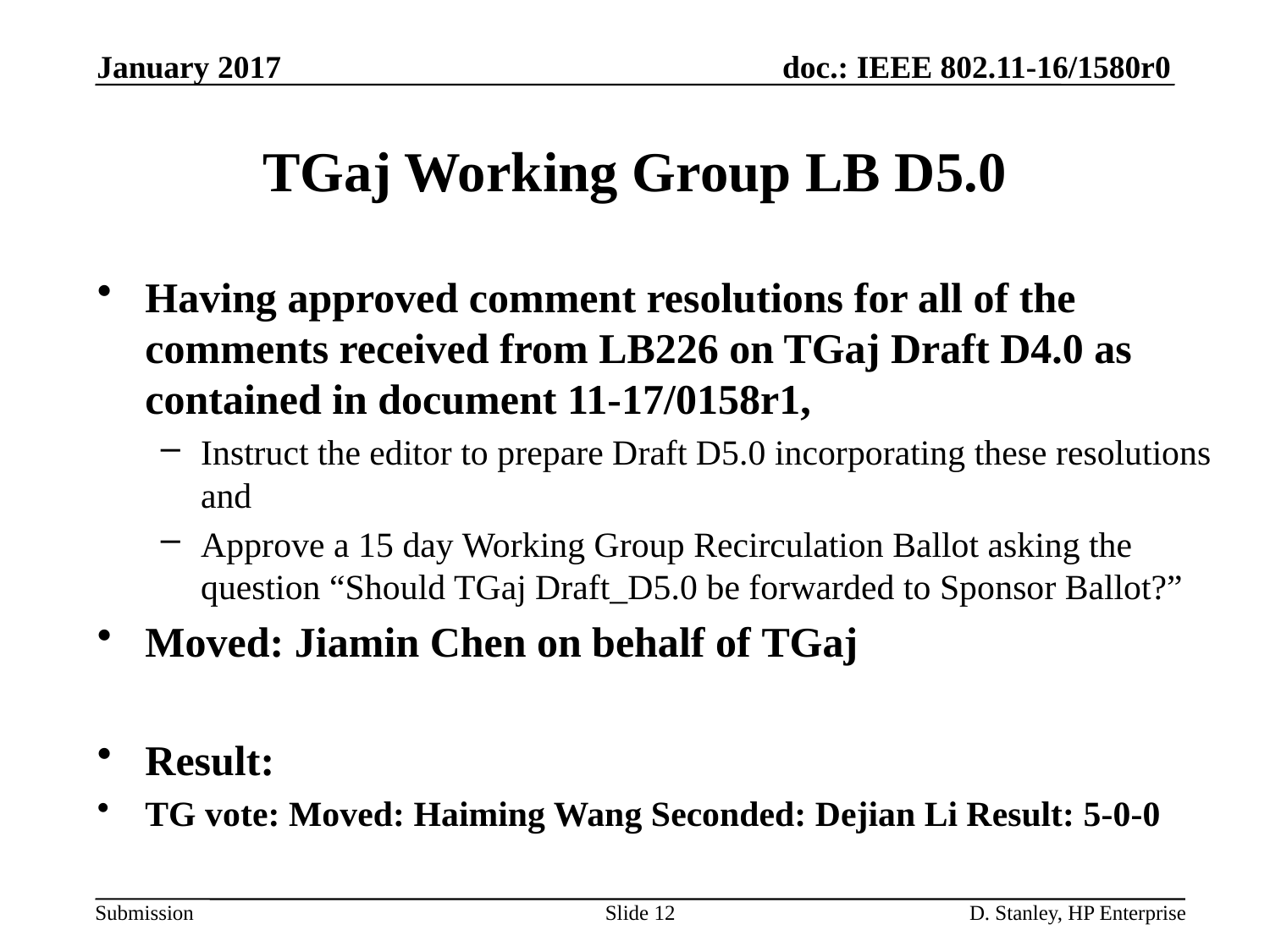

January 2017
# TGaj Working Group LB D5.0
Having approved comment resolutions for all of the comments received from LB226 on TGaj Draft D4.0 as contained in document 11-17/0158r1,
Instruct the editor to prepare Draft D5.0 incorporating these resolutions and
Approve a 15 day Working Group Recirculation Ballot asking the question “Should TGaj Draft_D5.0 be forwarded to Sponsor Ballot?”
Moved: Jiamin Chen on behalf of TGaj

Result:
TG vote: Moved: Haiming Wang Seconded: Dejian Li Result: 5-0-0

Slide 12
D. Stanley, HP Enterprise